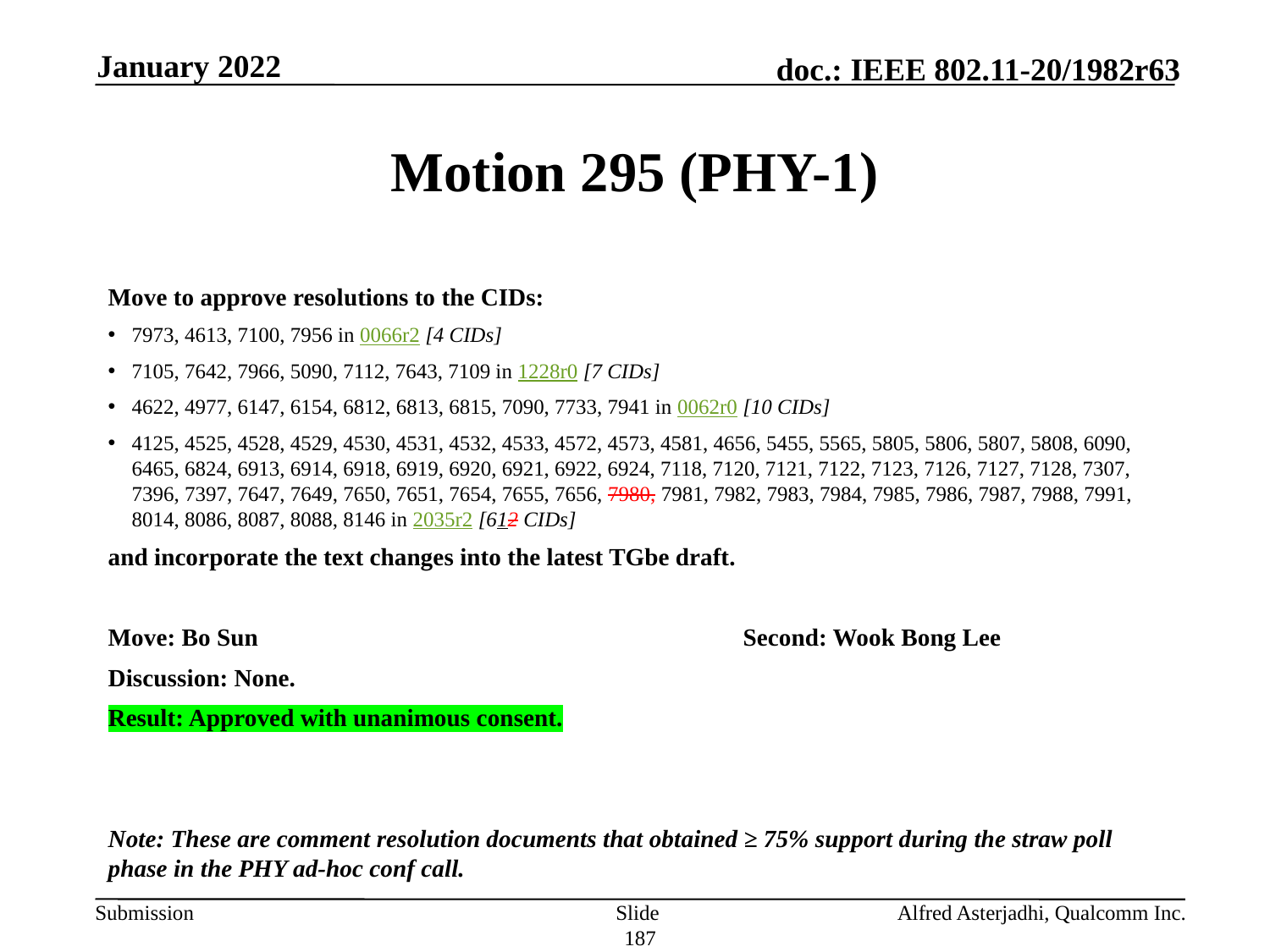

January 2022
# Motion 295 (PHY-1)
Move to approve resolutions to the CIDs:
7973, 4613, 7100, 7956 in 0066r2 [4 CIDs]
7105, 7642, 7966, 5090, 7112, 7643, 7109 in 1228r0 [7 CIDs]
4622, 4977, 6147, 6154, 6812, 6813, 6815, 7090, 7733, 7941 in 0062r0 [10 CIDs]
4125, 4525, 4528, 4529, 4530, 4531, 4532, 4533, 4572, 4573, 4581, 4656, 5455, 5565, 5805, 5806, 5807, 5808, 6090, 6465, 6824, 6913, 6914, 6918, 6919, 6920, 6921, 6922, 6924, 7118, 7120, 7121, 7122, 7123, 7126, 7127, 7128, 7307, 7396, 7397, 7647, 7649, 7650, 7651, 7654, 7655, 7656, 7980, 7981, 7982, 7983, 7984, 7985, 7986, 7987, 7988, 7991, 8014, 8086, 8087, 8088, 8146 in 2035r2 [612 CIDs]
and incorporate the text changes into the latest TGbe draft.

Move: Bo Sun				Second: Wook Bong Lee
Discussion: None.
Result: Approved with unanimous consent.

Note: These are comment resolution documents that obtained ≥ 75% support during the straw poll phase in the PHY ad-hoc conf call.

Slide 187
Alfred Asterjadhi, Qualcomm Inc.